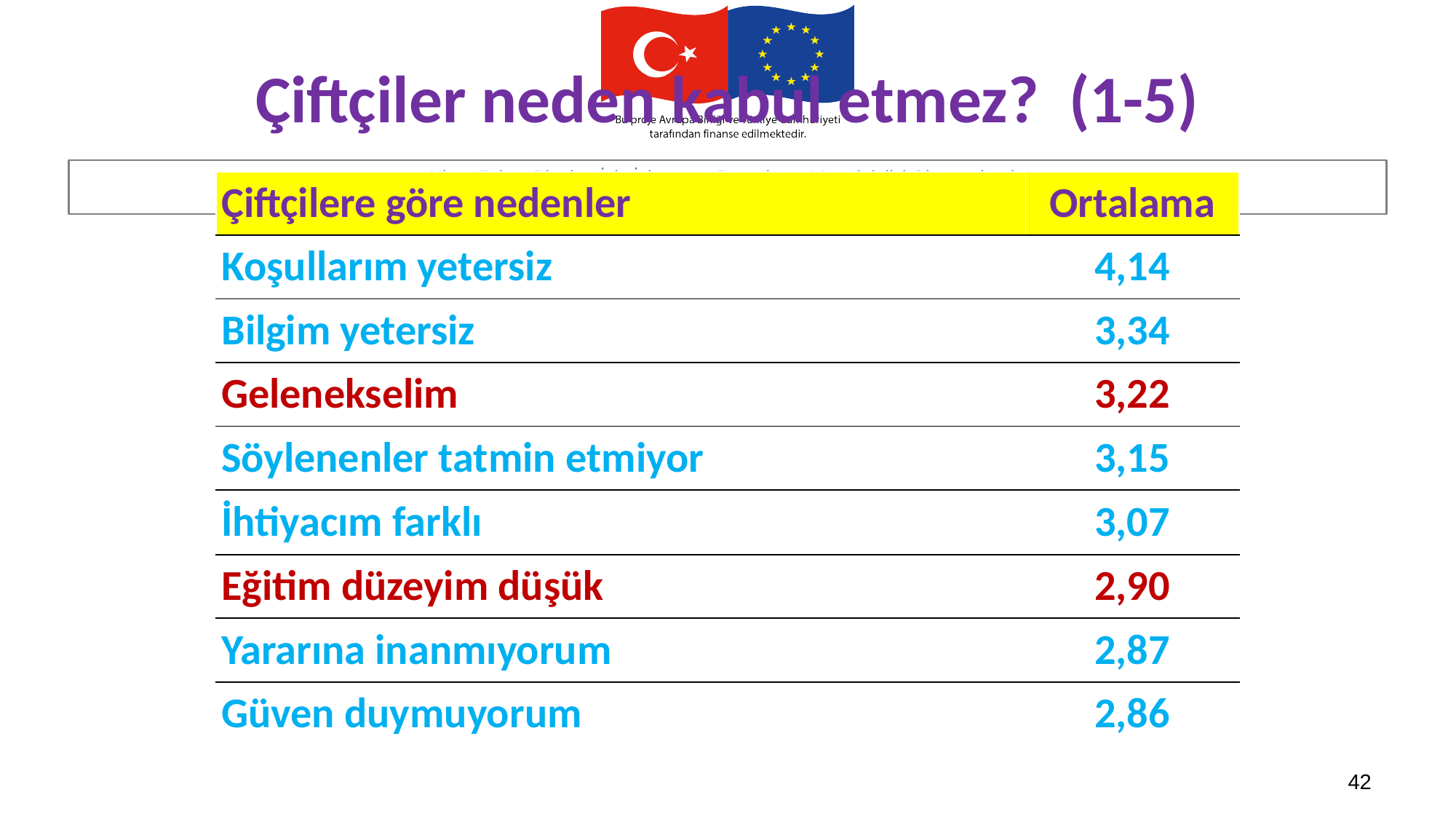

# Çiftçiler neden kabul etmez?  (1-5)
| Çiftçilere göre nedenler | Ortalama |
| --- | --- |
| Koşullarım yetersiz | 4,14 |
| Bilgim yetersiz | 3,34 |
| Gelenekselim | 3,22 |
| Söylenenler tatmin etmiyor | 3,15 |
| İhtiyacım farklı | 3,07 |
| Eğitim düzeyim düşük | 2,90 |
| Yararına inanmıyorum | 2,87 |
| Güven duymuyorum | 2,86 |
42